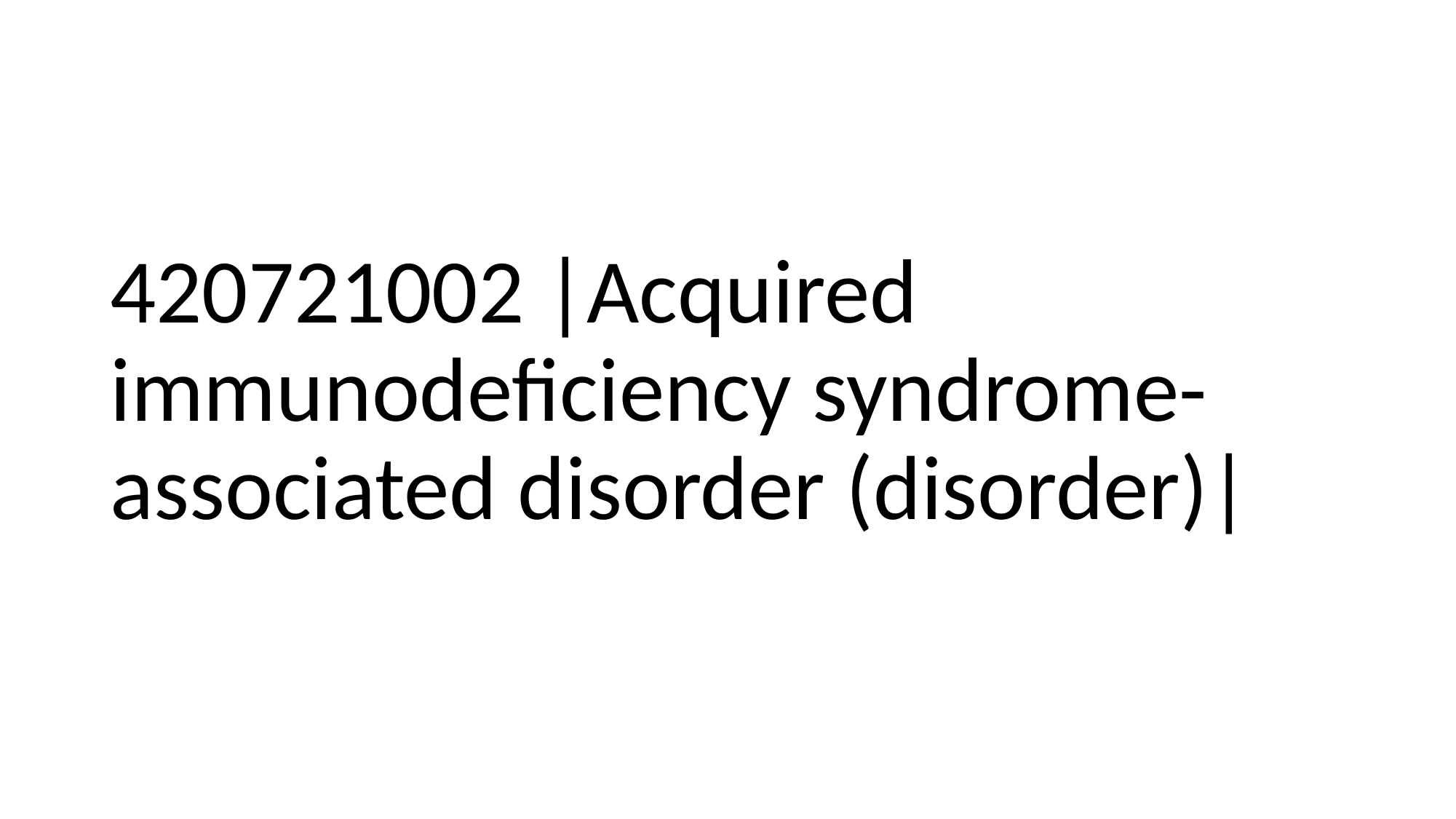

# 420721002 |Acquired immunodeficiency syndrome-associated disorder (disorder)|